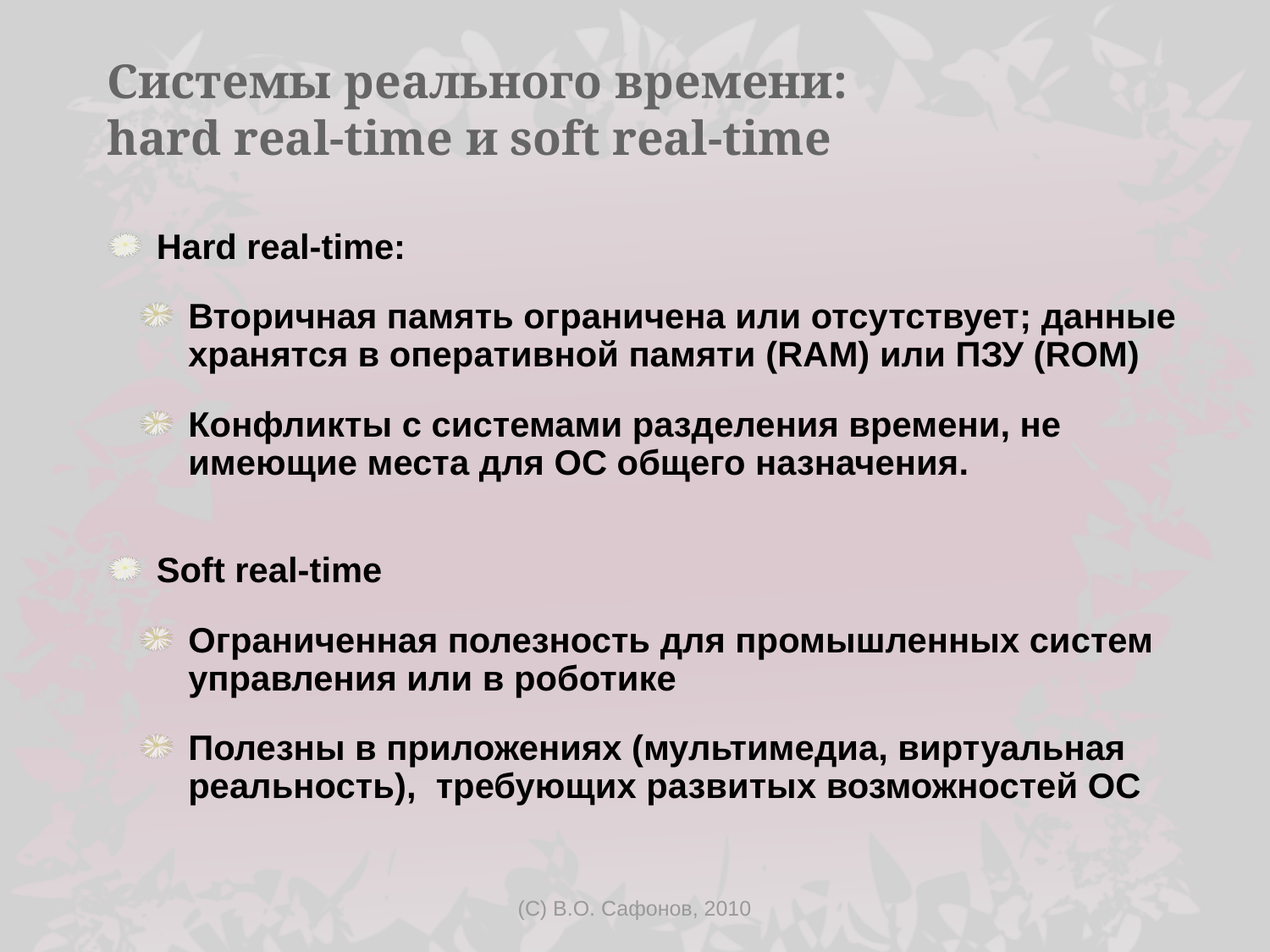

# Системы реального времени: hard real-time и soft real-time
Hard real-time:
Вторичная память ограничена или отсутствует; данные хранятся в оперативной памяти (RAM) или ПЗУ (ROM)
Конфликты с системами разделения времени, не имеющие места для ОС общего назначения.
Soft real-time
Ограниченная полезность для промышленных систем управления или в роботике
Полезны в приложениях (мультимедиа, виртуальная реальность),  требующих развитых возможностей ОС
(C) В.О. Сафонов, 2010